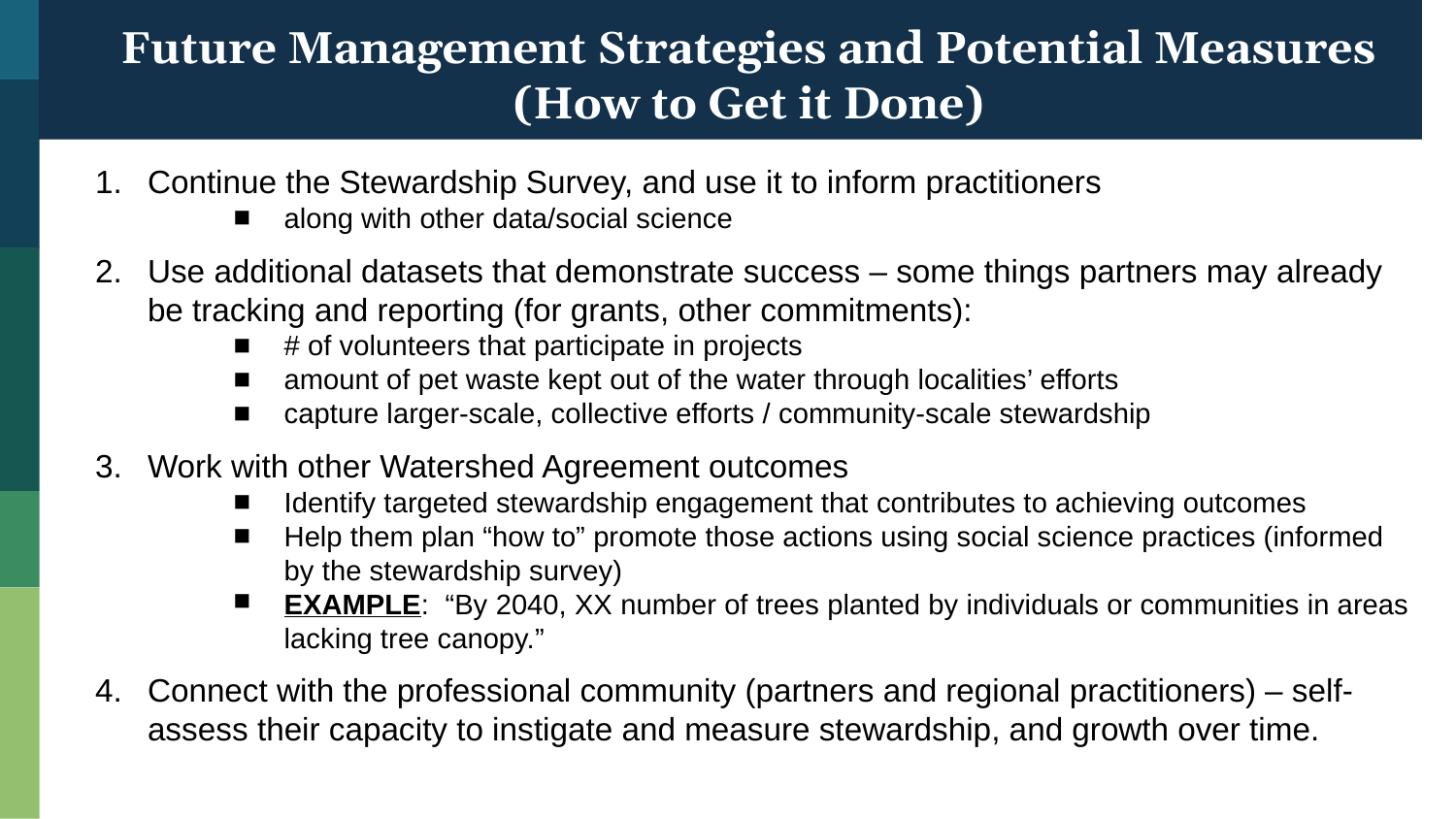

Future Management Strategies and Potential Measures
(How to Get it Done)

Continue the Stewardship Survey, and use it to inform practitioners
along with other data/social science
Use additional datasets that demonstrate success – some things partners may already be tracking and reporting (for grants, other commitments):
# of volunteers that participate in projects
amount of pet waste kept out of the water through localities’ efforts
capture larger-scale, collective efforts / community-scale stewardship
Work with other Watershed Agreement outcomes
Identify targeted stewardship engagement that contributes to achieving outcomes
Help them plan “how to” promote those actions using social science practices (informed by the stewardship survey)
EXAMPLE:  “By 2040, XX number of trees planted by individuals or communities in areas lacking tree canopy.”
Connect with the professional community (partners and regional practitioners) – self-assess their capacity to instigate and measure stewardship, and growth over time.